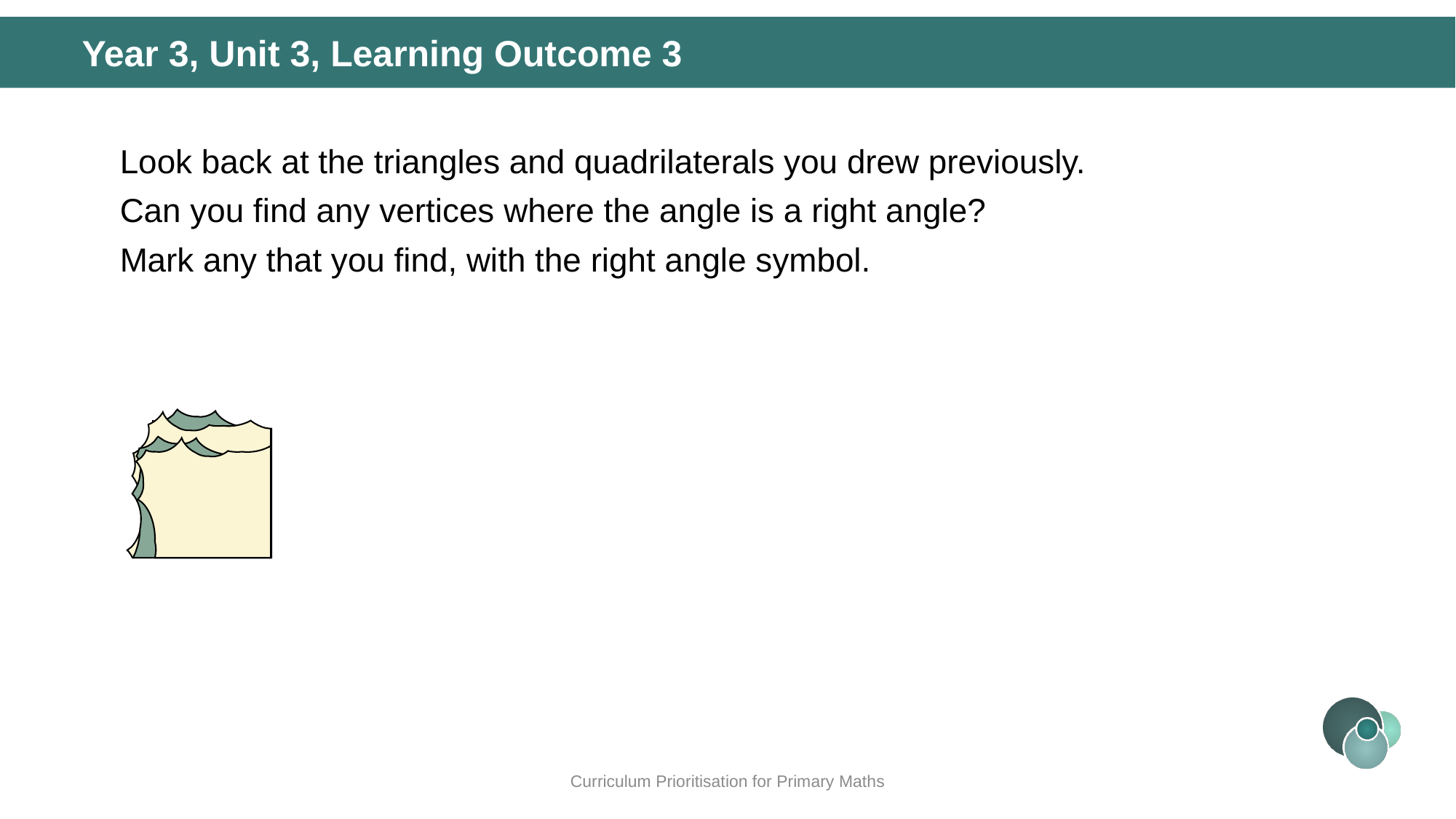

Year 3, Unit 3, Learning Outcome 3
Look back at the triangles and quadrilaterals you drew previously.
Can you find any vertices where the angle is a right angle?
Mark any that you find, with the right angle symbol.

Curriculum Prioritisation for Primary Maths